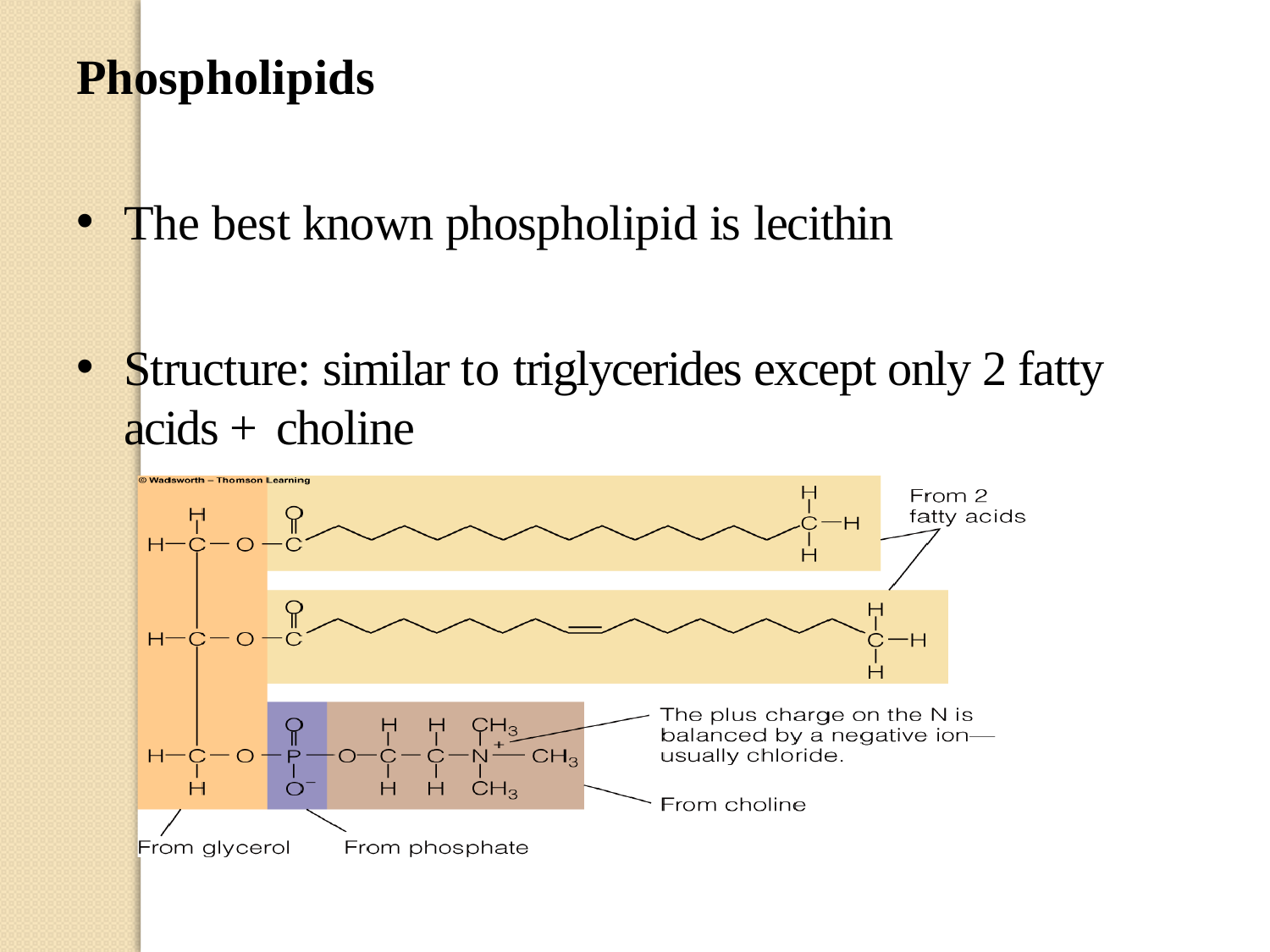

Phospholipids

The best known phospholipid is lecithin

Structure: similar to triglycerides except only 2 fatty  acids + choline